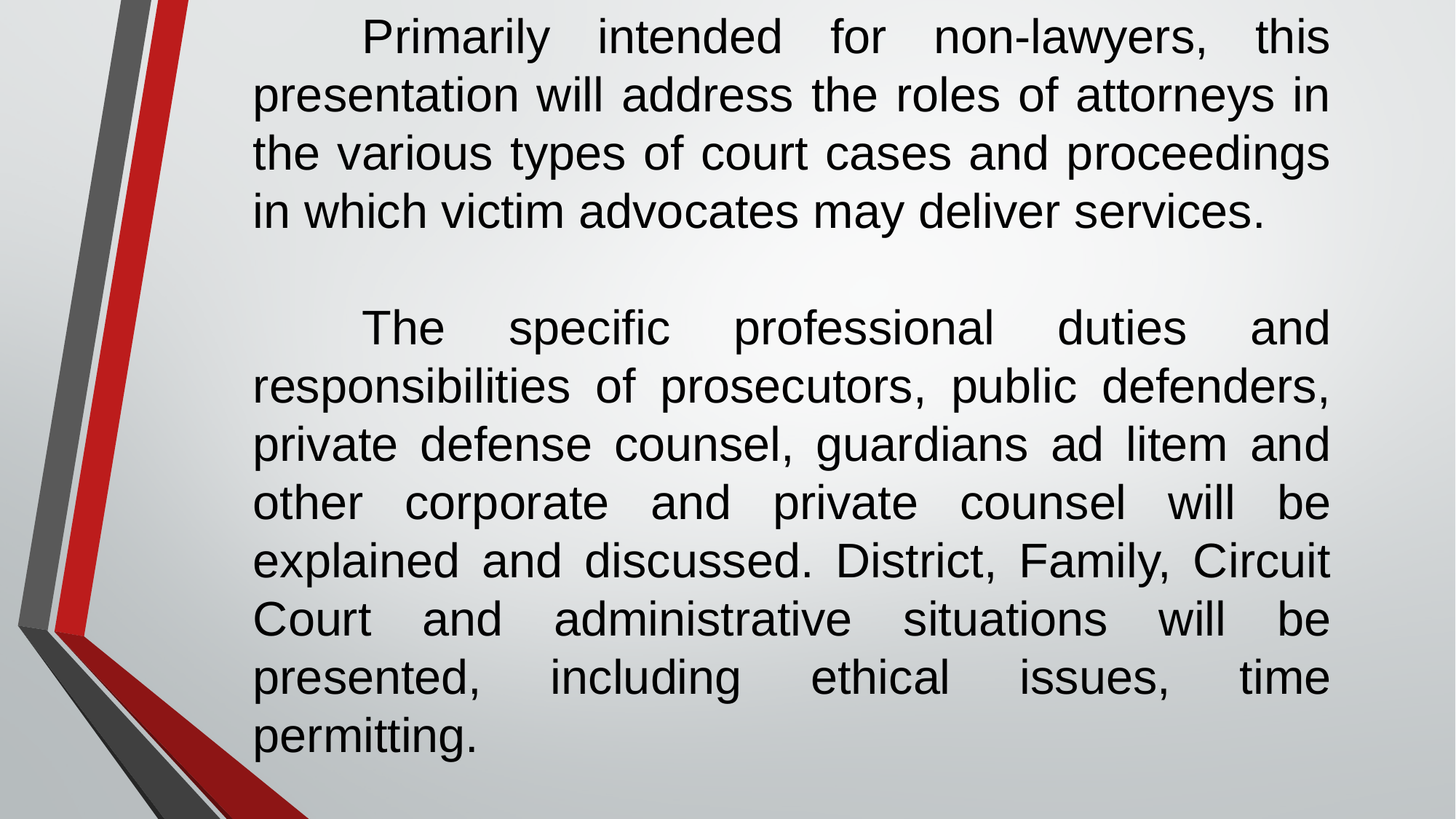

Primarily intended for non-lawyers, this presentation will address the roles of attorneys in the various types of court cases and proceedings in which victim advocates may deliver services.

	The specific professional duties and responsibilities of prosecutors, public defenders, private defense counsel, guardians ad litem and other corporate and private counsel will be explained and discussed. District, Family, Circuit Court and administrative situations will be presented, including ethical issues, time permitting.